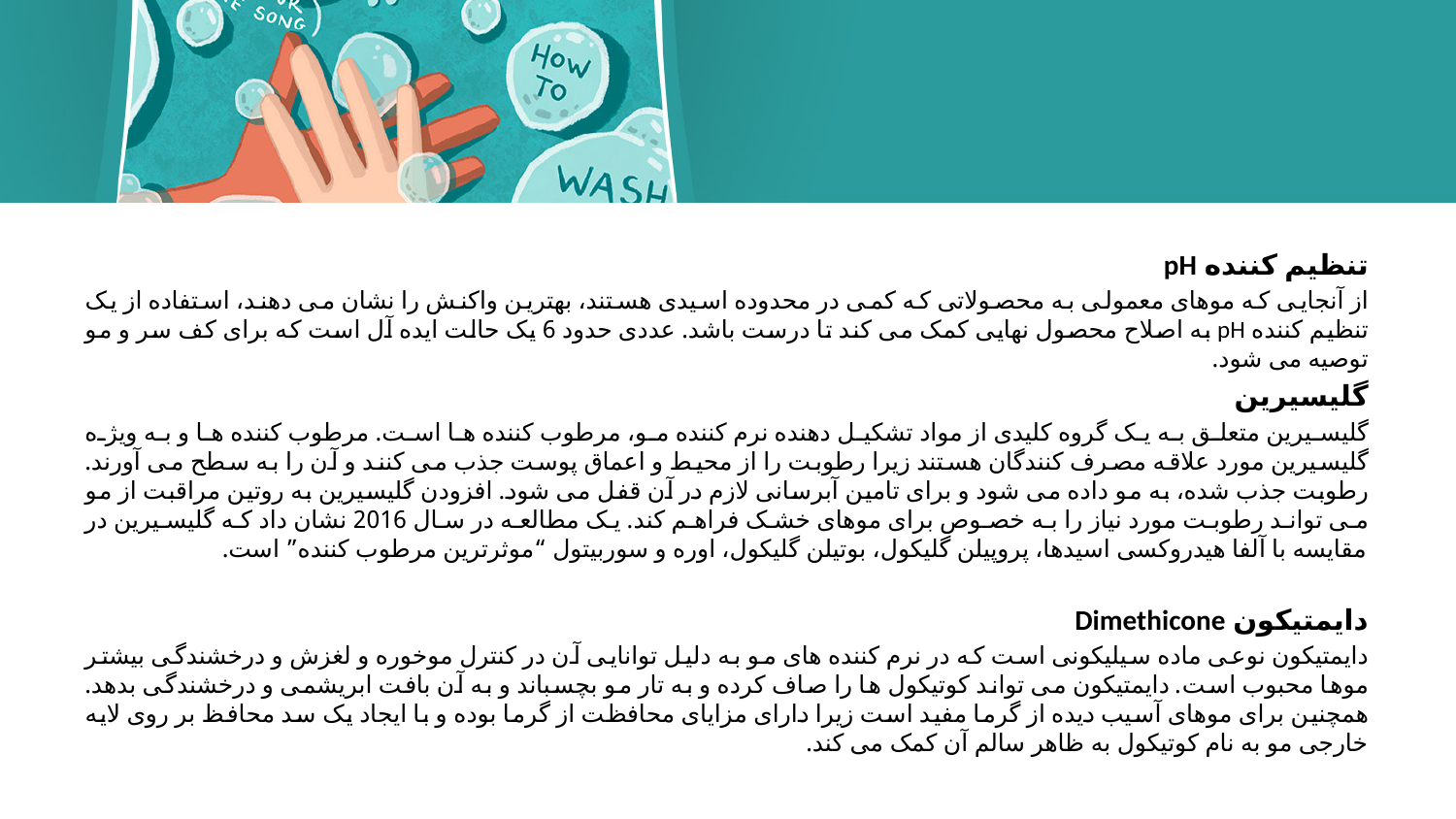

#
تنظیم کننده pH
از آنجایی که موهای معمولی به محصولاتی که کمی در محدوده اسیدی هستند، بهترین واکنش را نشان می دهند، استفاده از یک تنظیم کننده pH به اصلاح محصول نهایی کمک می کند تا درست باشد. عددی حدود 6 یک حالت ایده آل است که برای کف سر و مو توصیه می شود.
گلیسیرین
گلیسیرین متعلق به یک گروه کلیدی از مواد تشکیل دهنده نرم کننده مو، مرطوب کننده ها است. مرطوب کننده ها و به ویژه گلیسیرین مورد علاقه مصرف کنندگان هستند زیرا رطوبت را از محیط و اعماق پوست جذب می کنند و آن را به سطح می آورند. رطوبت جذب شده، به مو داده می شود و برای تامین آبرسانی لازم در آن قفل می شود. افزودن گلیسیرین به روتین مراقبت از مو می تواند رطوبت مورد نیاز را به خصوص برای موهای خشک فراهم کند. یک مطالعه در سال 2016 نشان داد که گلیسیرین در مقایسه با آلفا هیدروکسی اسیدها، پروپیلن گلیکول، بوتیلن گلیکول، اوره و سوربیتول “موثرترین مرطوب کننده” است.

دایمتیکون Dimethicone
دایمتیکون نوعی ماده سیلیکونی است که در نرم‌ کننده‌ های مو به دلیل توانایی آن در کنترل موخوره و لغزش و درخشندگی بیشتر موها محبوب است. دایمتیکون می تواند کوتیکول ها را صاف کرده و به تار مو بچسباند و به آن بافت ابریشمی و درخشندگی بدهد. همچنین برای موهای آسیب دیده از گرما مفید است زیرا دارای مزایای محافظت از گرما بوده و با ایجاد یک سد محافظ بر روی لایه خارجی مو به نام کوتیکول به ظاهر سالم آن کمک می کند.